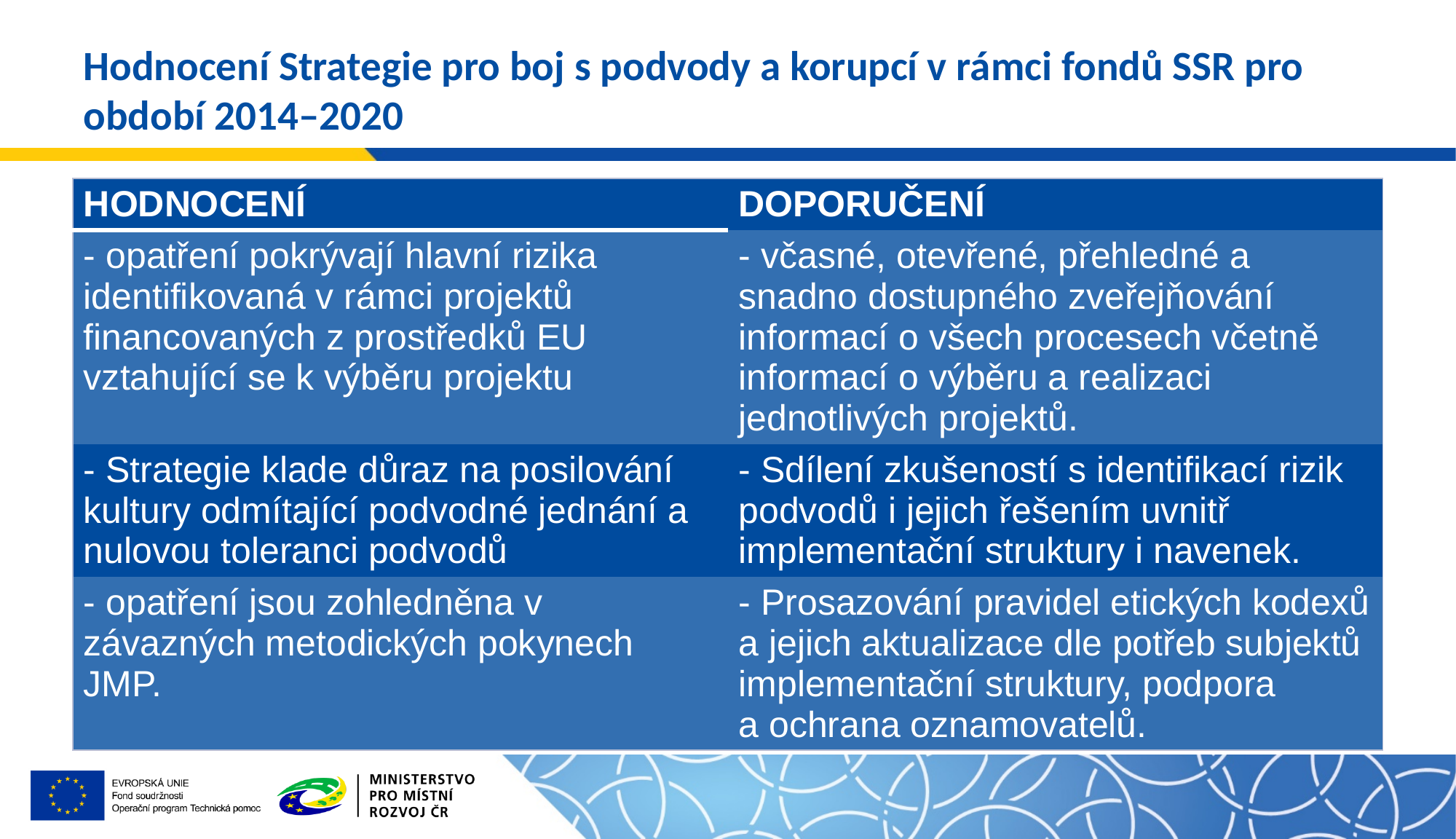

# Hodnocení Strategie pro boj s podvody a korupcí v rámci fondů SSR pro období 2014–2020
| HODNOCENÍ | DOPORUČENÍ |
| --- | --- |
| - opatření pokrývají hlavní rizika identifikovaná v rámci projektů financovaných z prostředků EU vztahující se k výběru projektu | - včasné, otevřené, přehledné a snadno dostupného zveřejňování informací o všech procesech včetně informací o výběru a realizaci jednotlivých projektů. |
| - Strategie klade důraz na posilování kultury odmítající podvodné jednání a nulovou toleranci podvodů | - Sdílení zkušeností s identifikací rizik podvodů i jejich řešením uvnitř implementační struktury i navenek. |
| - opatření jsou zohledněna v závazných metodických pokynech JMP. | - Prosazování pravidel etických kodexů a jejich aktualizace dle potřeb subjektů implementační struktury, podpora a ochrana oznamovatelů. |